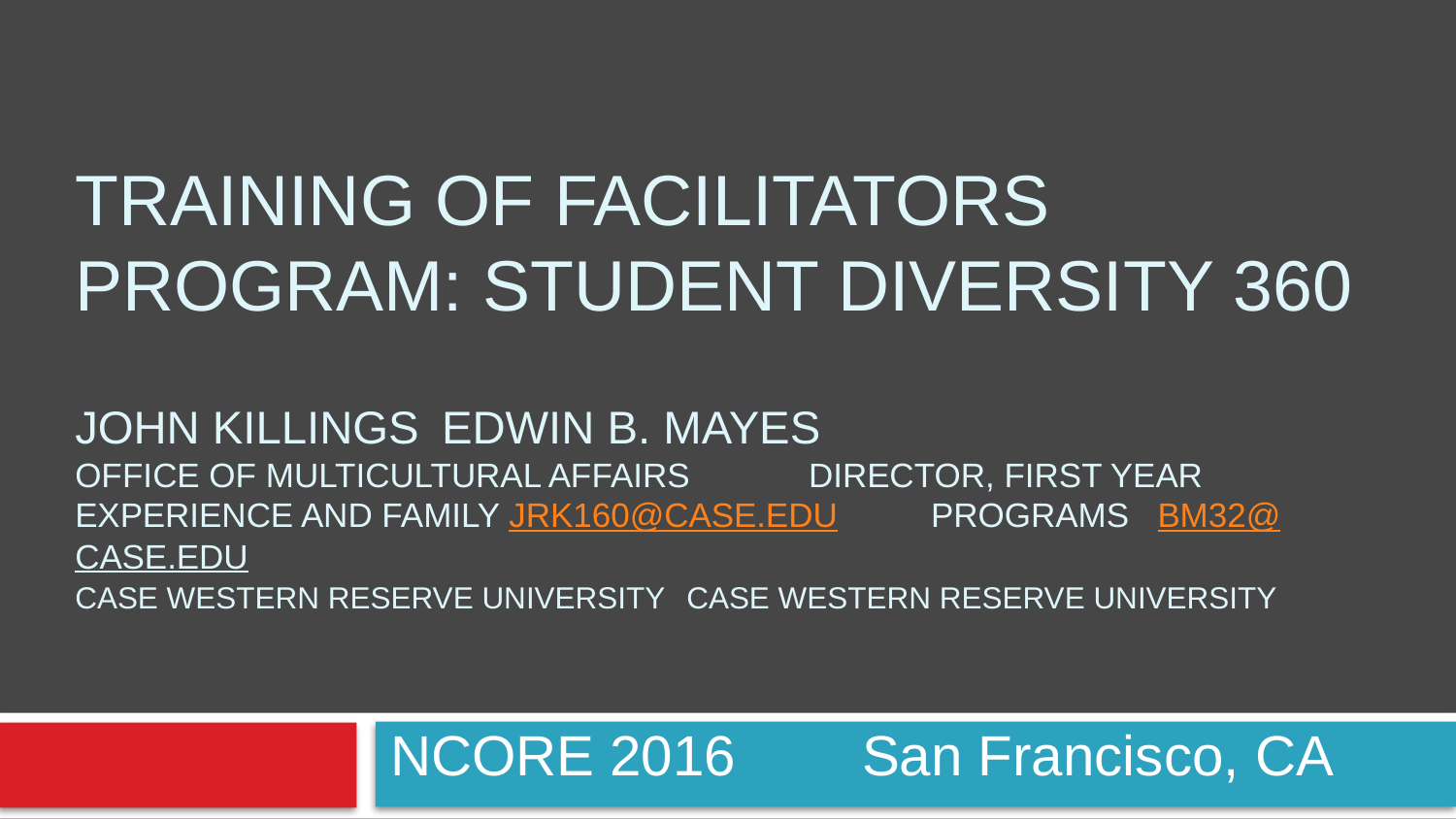

# TraininG OF Facilitators Program: student Diversity 360 John Killings		Edwin B. Mayes Office of Multicultural Affairs	Director, First Year Experience and Family jrk160@case.edu 		Programs   bm32@case.edu Case Western Reserve University	Case Western Reserve University
NCORE 2016        San Francisco, CA